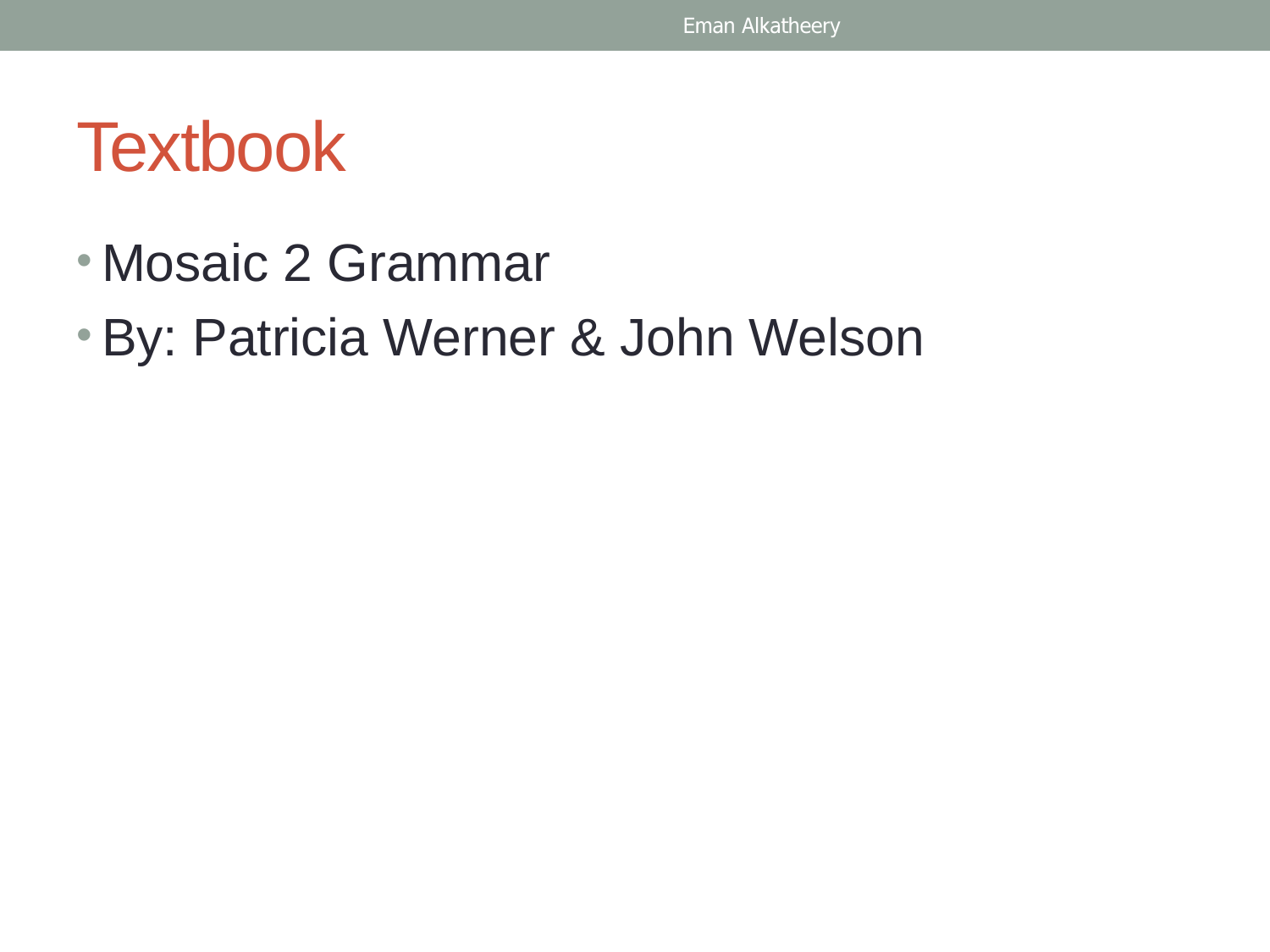

Eman Alkatheery
# Textbook
Mosaic 2 Grammar
By: Patricia Werner & John Welson